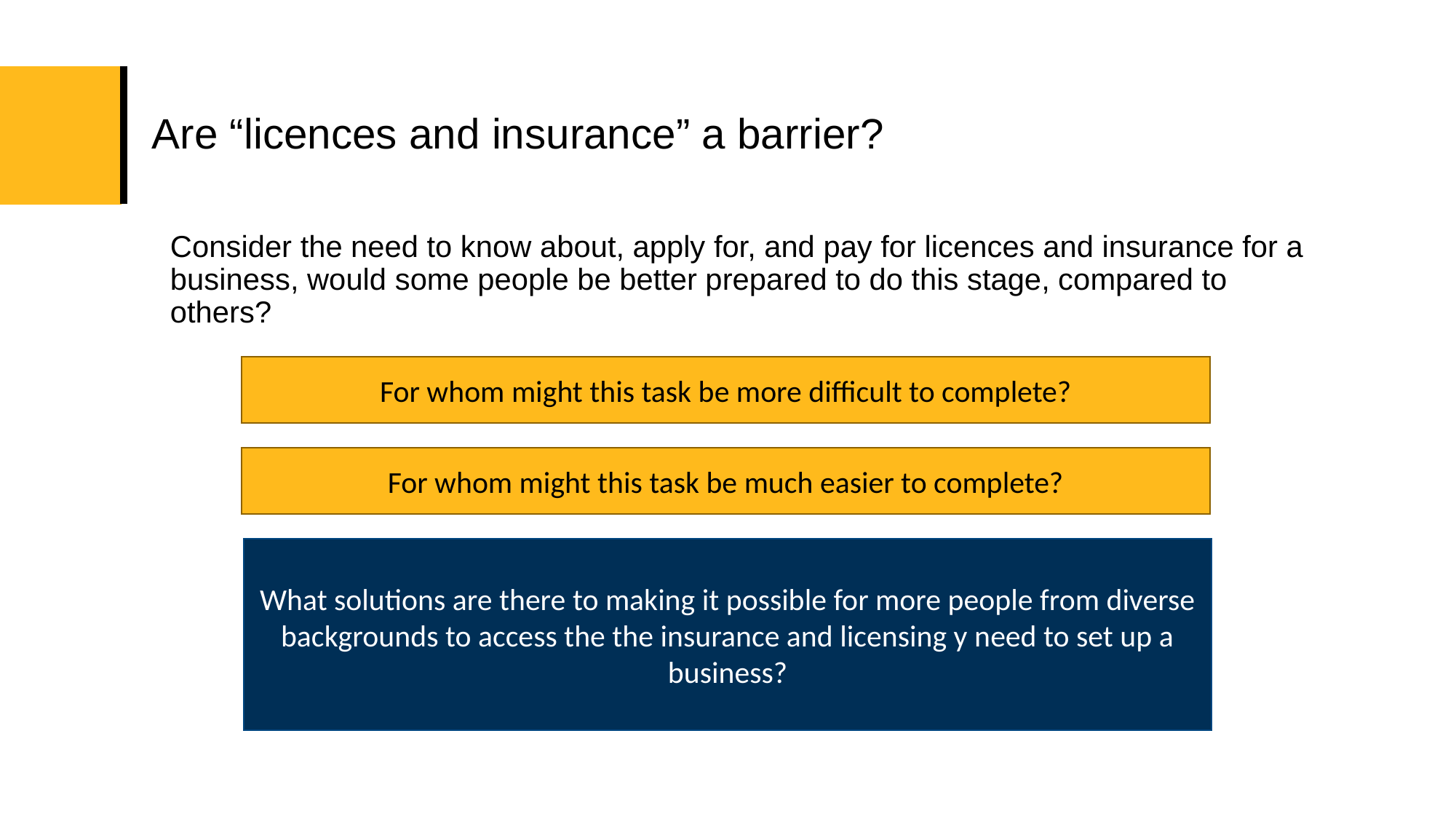

# Are “licences and insurance” a barrier?
Consider the need to know about, apply for, and pay for licences and insurance for a business, would some people be better prepared to do this stage, compared to others?
For whom might this task be more difficult to complete?
For whom might this task be much easier to complete?
What solutions are there to making it possible for more people from diverse backgrounds to access the the insurance and licensing y need to set up a business?